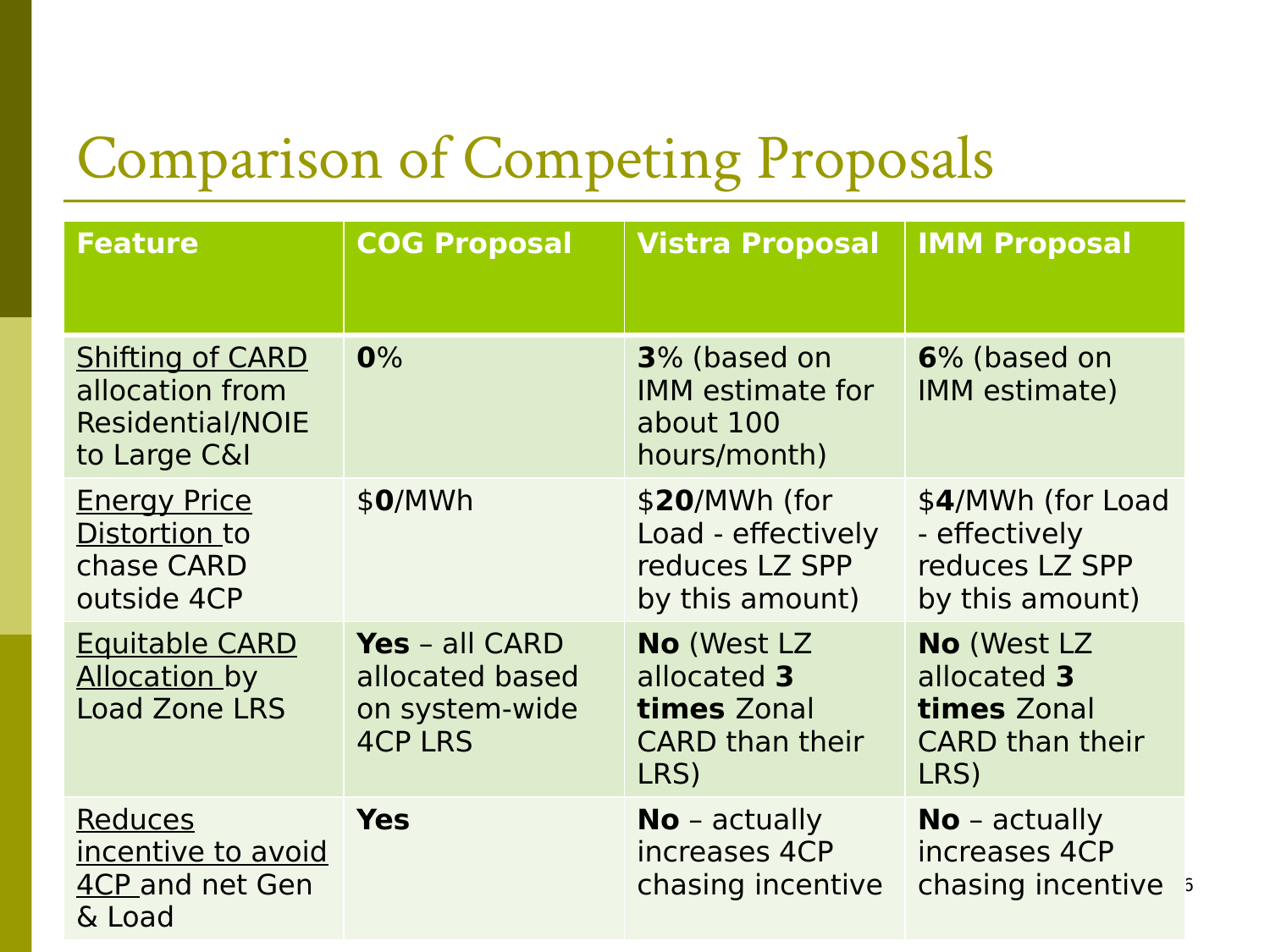

# Comparison of Competing Proposals
| Feature | COG Proposal | Vistra Proposal | IMM Proposal |
| --- | --- | --- | --- |
| Shifting of CARD allocation from Residential/NOIE to Large C&I | 0% | 3% (based on IMM estimate for about 100 hours/month) | 6% (based on IMM estimate) |
| Energy Price Distortion to chase CARD outside 4CP | $0/MWh | $20/MWh (for Load - effectively reduces LZ SPP by this amount) | $4/MWh (for Load - effectively reduces LZ SPP by this amount) |
| Equitable CARD Allocation by Load Zone LRS | Yes – all CARD allocated based on system-wide 4CP LRS | No (West LZ allocated 3 times Zonal CARD than their LRS) | No (West LZ allocated 3 times Zonal CARD than their LRS) |
| Reduces incentive to avoid 4CP and net Gen & Load | Yes | No – actually increases 4CP chasing incentive | No – actually increases 4CP chasing incentive |
December 2024
6